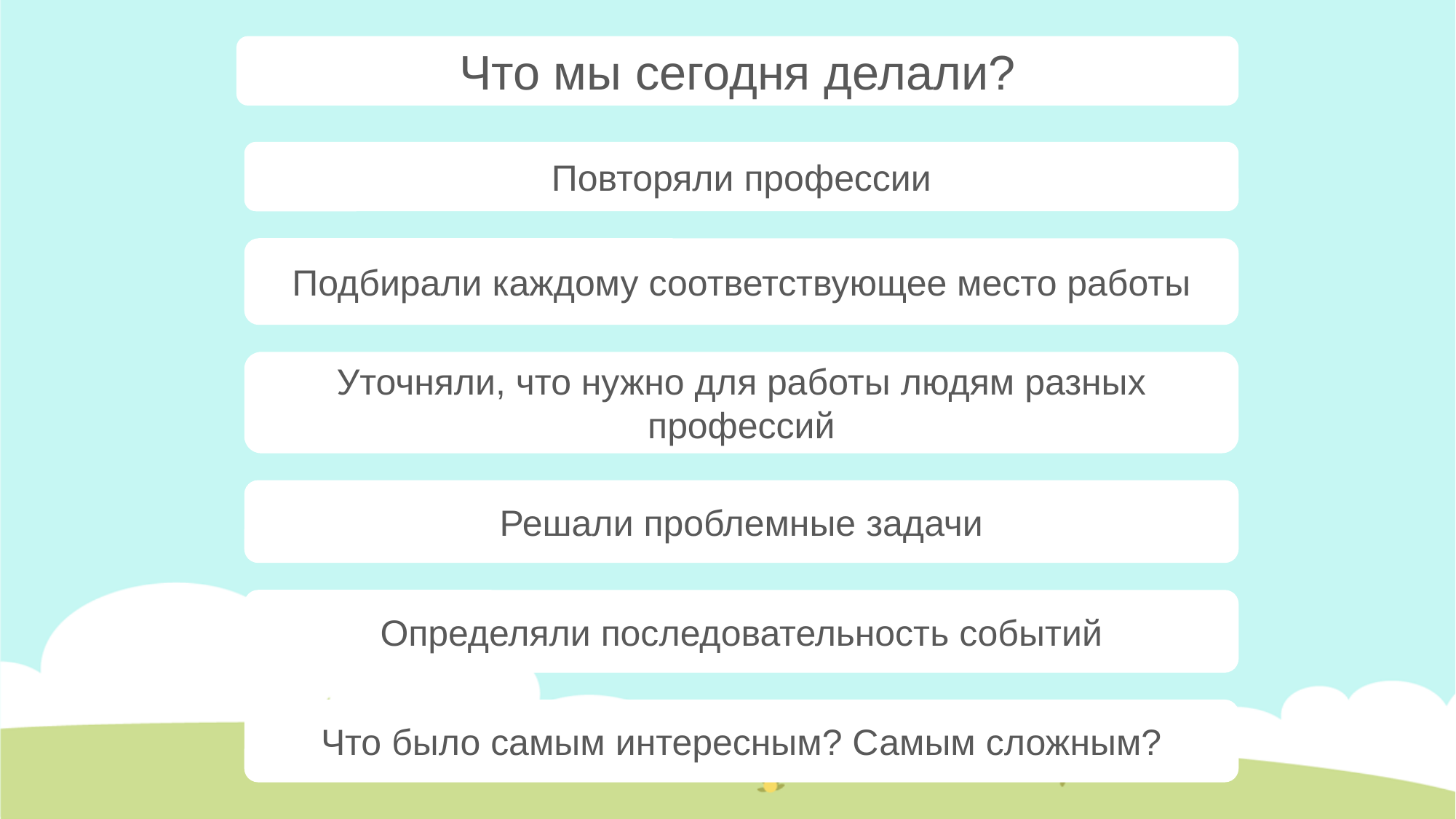

Что мы сегодня делали?
Повторяли профессии

Подбирали каждому соответствующее место работы

Уточняли, что нужно для работы людям разных профессий
Решали проблемные задачи
Определяли последовательность событий
Что было самым интересным? Самым сложным?